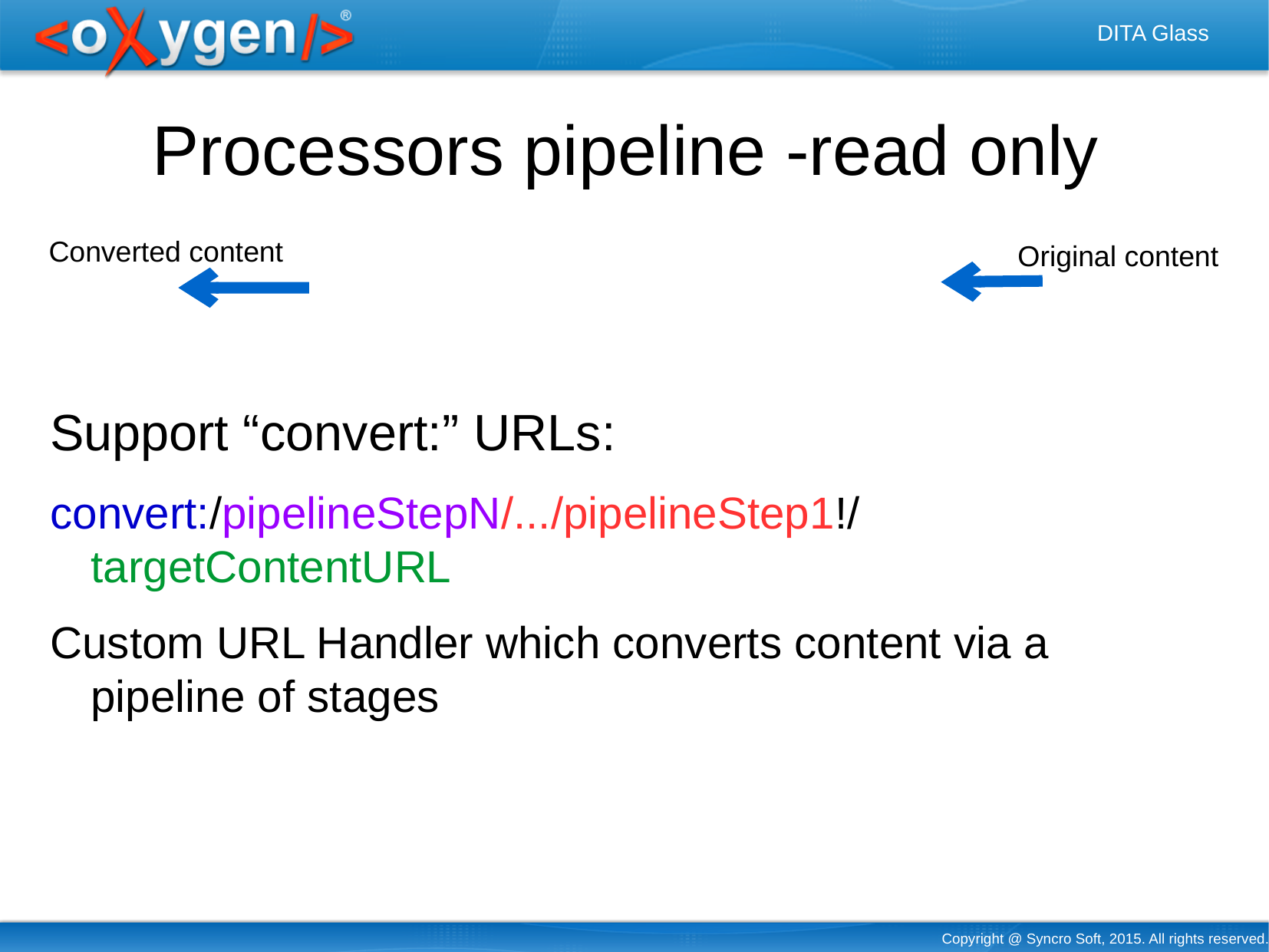

Processors pipeline -read only
Converted content
Original content
P(n)
...
P1
P2

Support “convert:” URLs:
convert:/pipelineStepN/.../pipelineStep1!/targetContentURL
Custom URL Handler which converts content via a pipeline of stages